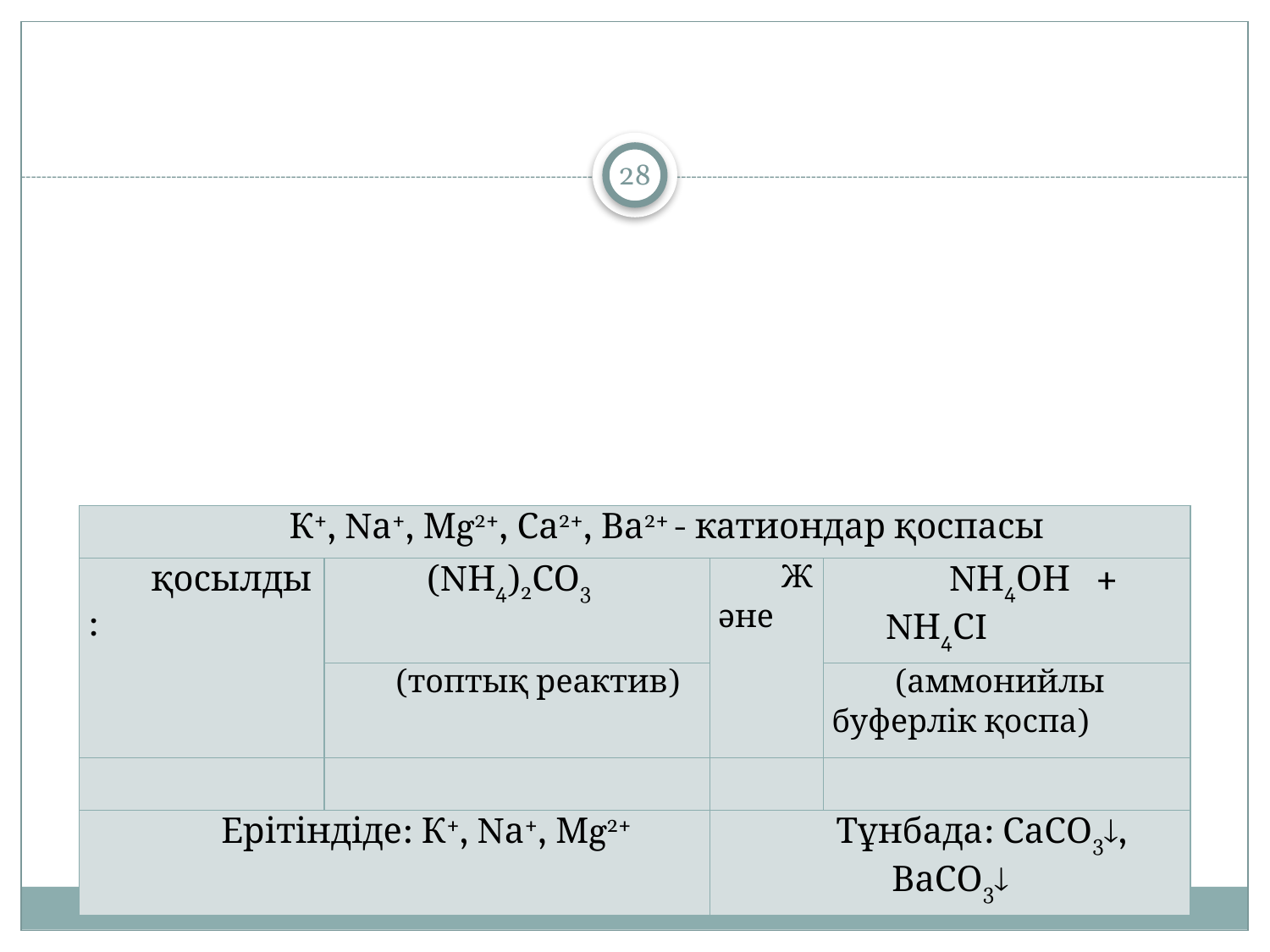

28
| К+, Nа+, Мg2+, Са2+, Ва2+ - катиондар қоспасы |  |  |  |
| --- | --- | --- | --- |
| қосылды: | (NН4)2СО3 | Ж әне | NН4ОН + NН4СI |
|  | (топтық реактив) |  | (аммонийлы буферлік қоспа) |
|  |  |  |  |
| Ерітіндіде: К+, Nа+, Мg2+ |  | Тұнбада: СаСО3↓, ВаСО3↓ |  |
# Буферлік қоспаларды сапалық анализде қолдану Буферлік қоспалар сапалық анализде жиі қолданылады. Мысалы, I топ катиондарын II топ катиондарынан бөлу үшін ерітіндідегі катиондар қоспасына топтық реактивпен бірге аммонийлы буферлік ерітінді  қосылады: